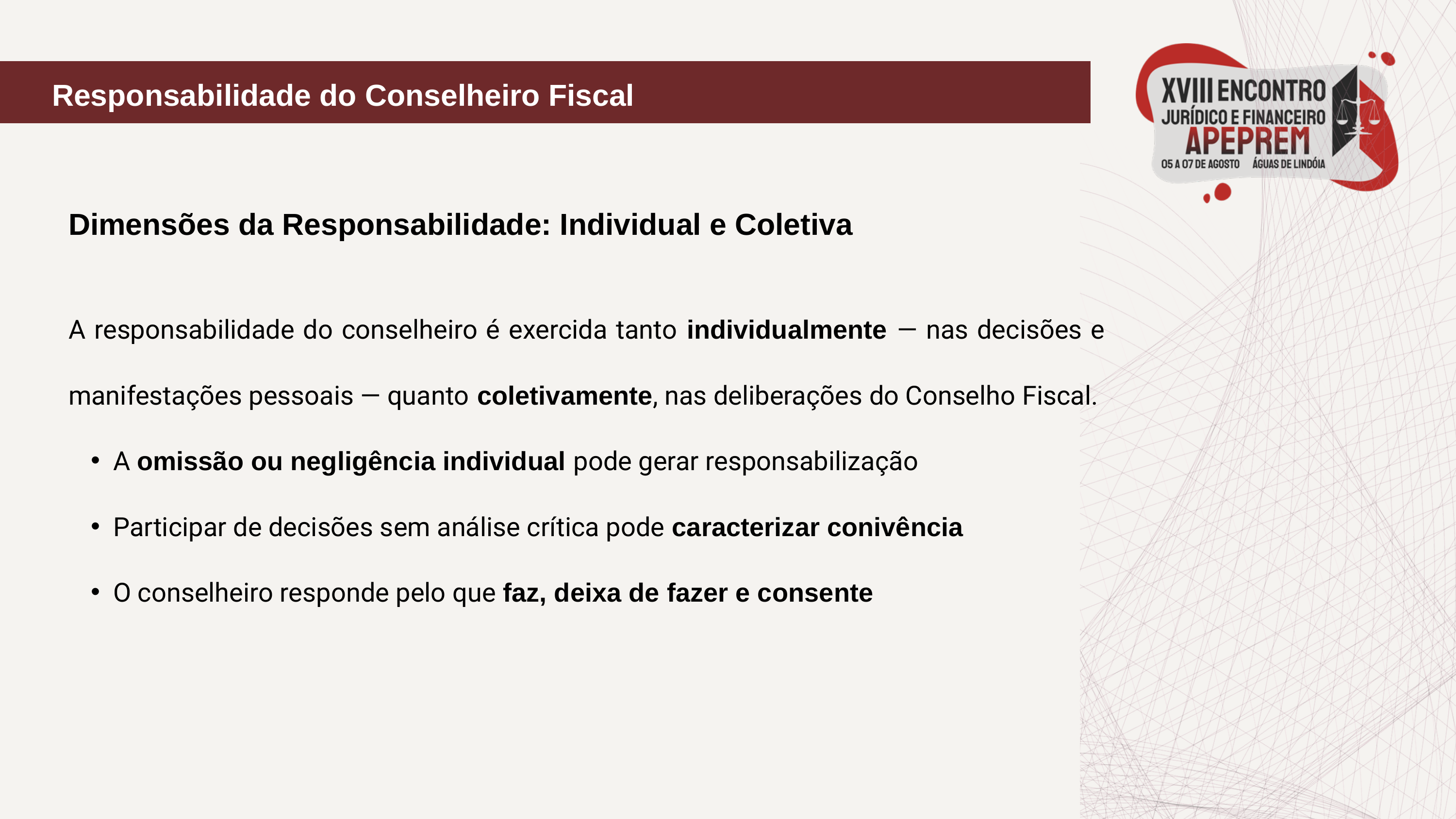

Responsabilidade do Conselheiro Fiscal
Dimensões da Responsabilidade: Individual e Coletiva
A responsabilidade do conselheiro é exercida tanto individualmente — nas decisões e manifestações pessoais — quanto coletivamente, nas deliberações do Conselho Fiscal.
A omissão ou negligência individual pode gerar responsabilização
Participar de decisões sem análise crítica pode caracterizar conivência
O conselheiro responde pelo que faz, deixa de fazer e consente